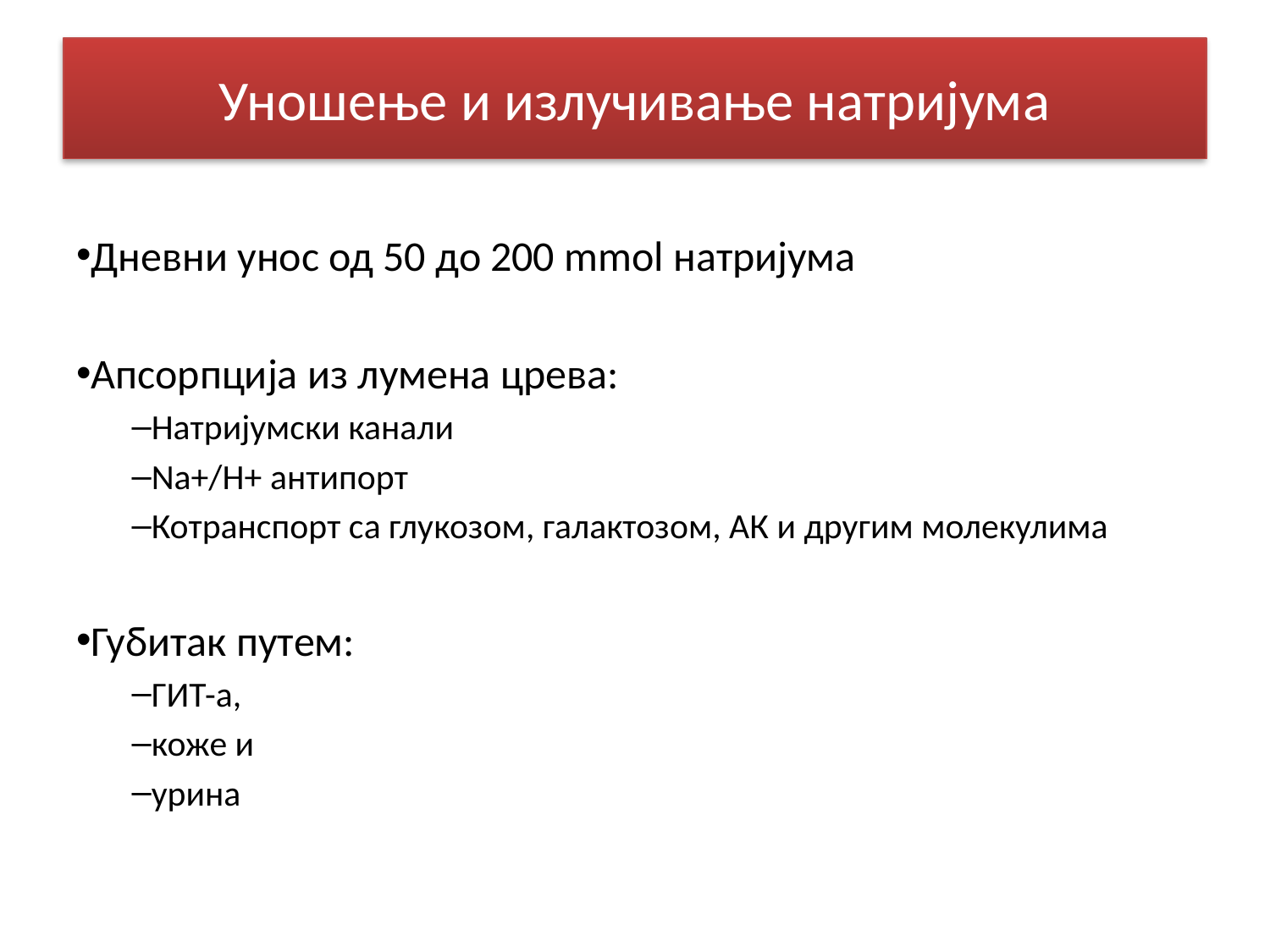

# Уношење и излучивање натријума
Дневни унос од 50 до 200 mmol натријума

Апсорпција из лумена црева:
Натријумски канали
Na+/H+ антипорт
Котранспорт са глукозом, галактозом, АК и другим молекулима

Губитак путем:
ГИТ-а,
коже и
урина